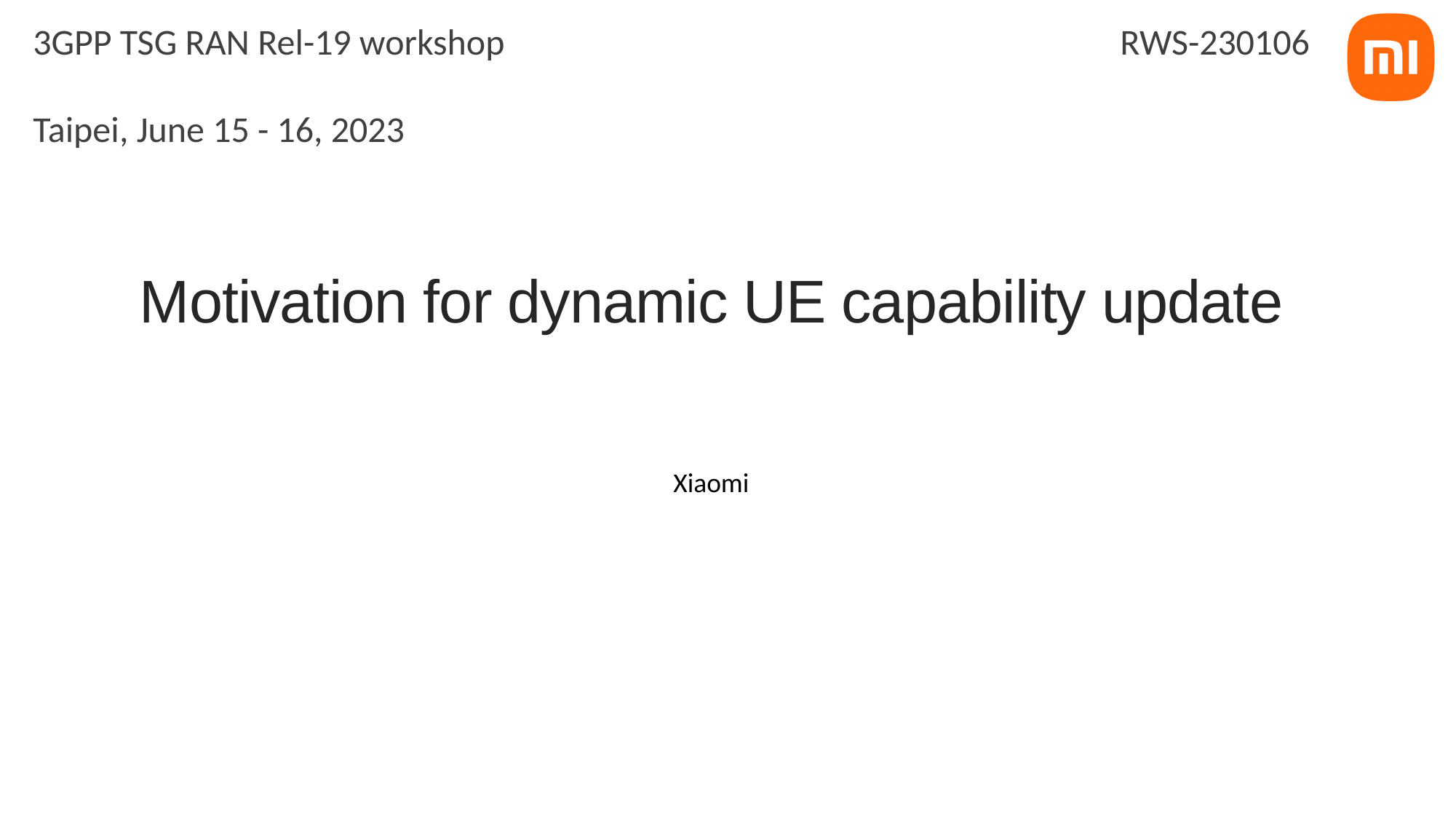

3GPP TSG RAN Rel-19 workshop
Taipei, June 15 - 16, 2023
RWS-230106
# Motivation for dynamic UE capability update
Xiaomi